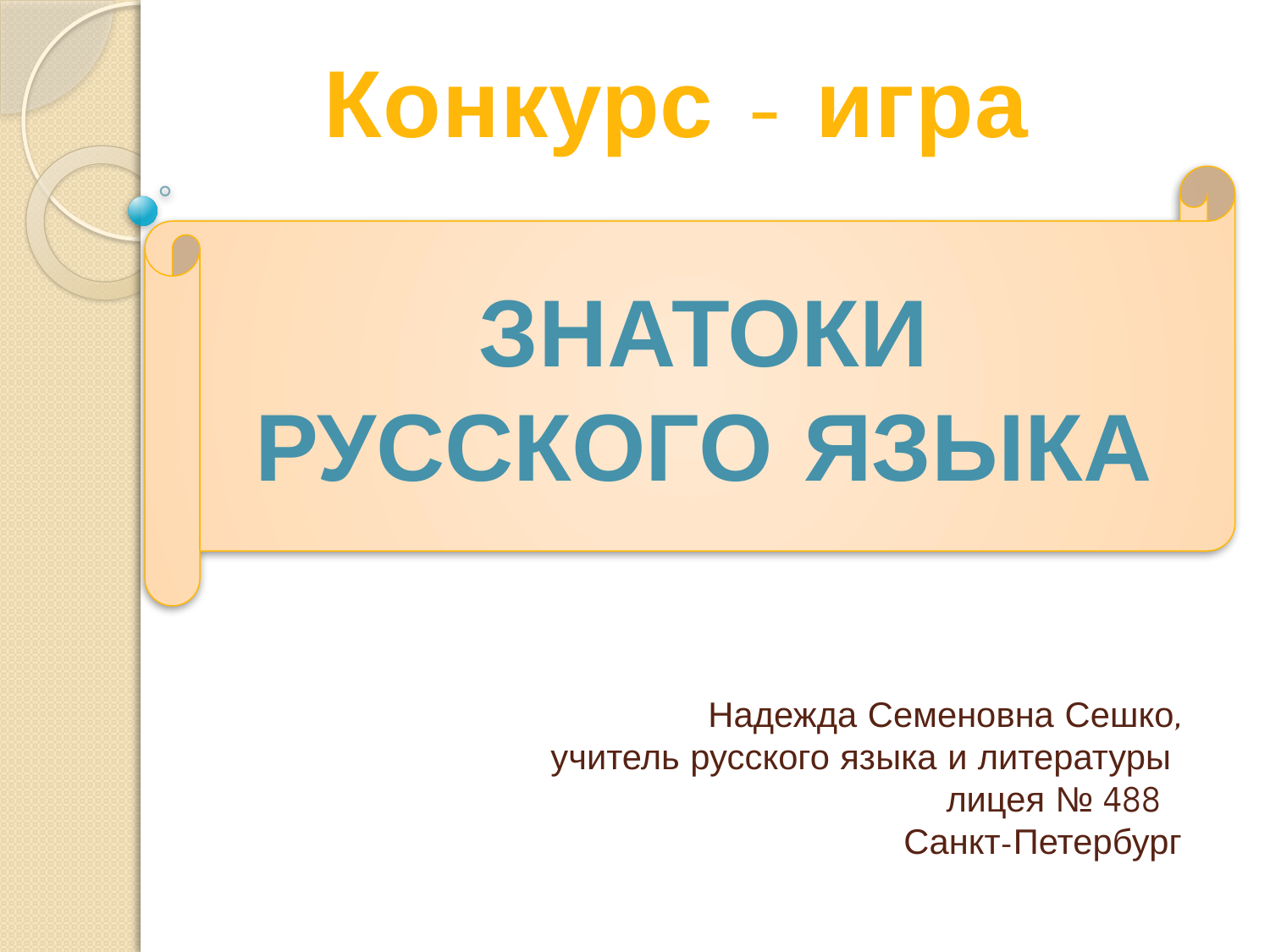

Конкурс - игра
Знатоки русского языка
# Надежда Семеновна Сешко, учитель русского языка и литературы лицея № 488 Санкт-Петербург